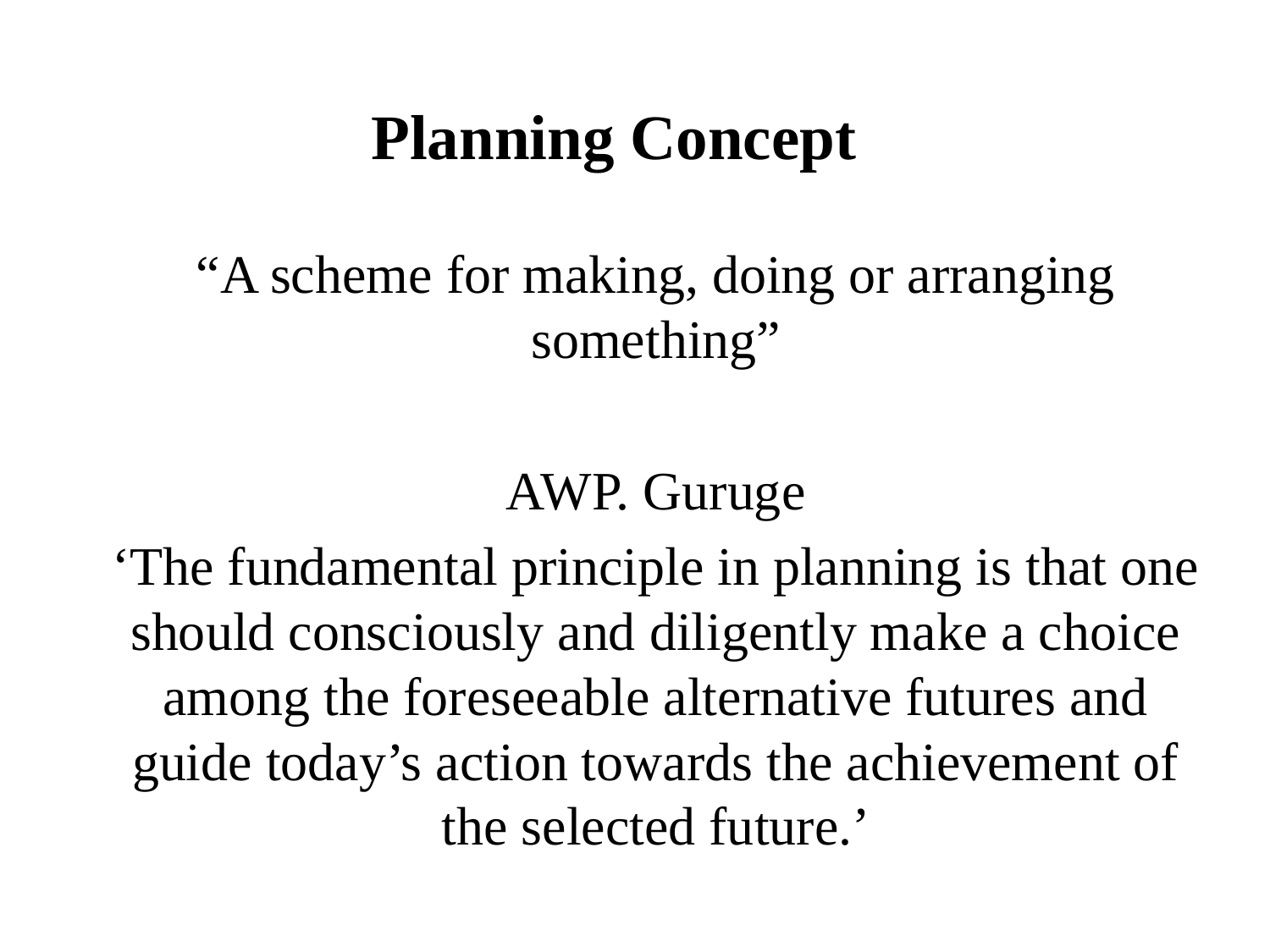

# Planning Concept
“A scheme for making, doing or arranging something”

AWP. Guruge
‘The fundamental principle in planning is that one should consciously and diligently make a choice among the foreseeable alternative futures and guide today’s action towards the achievement of the selected future.’